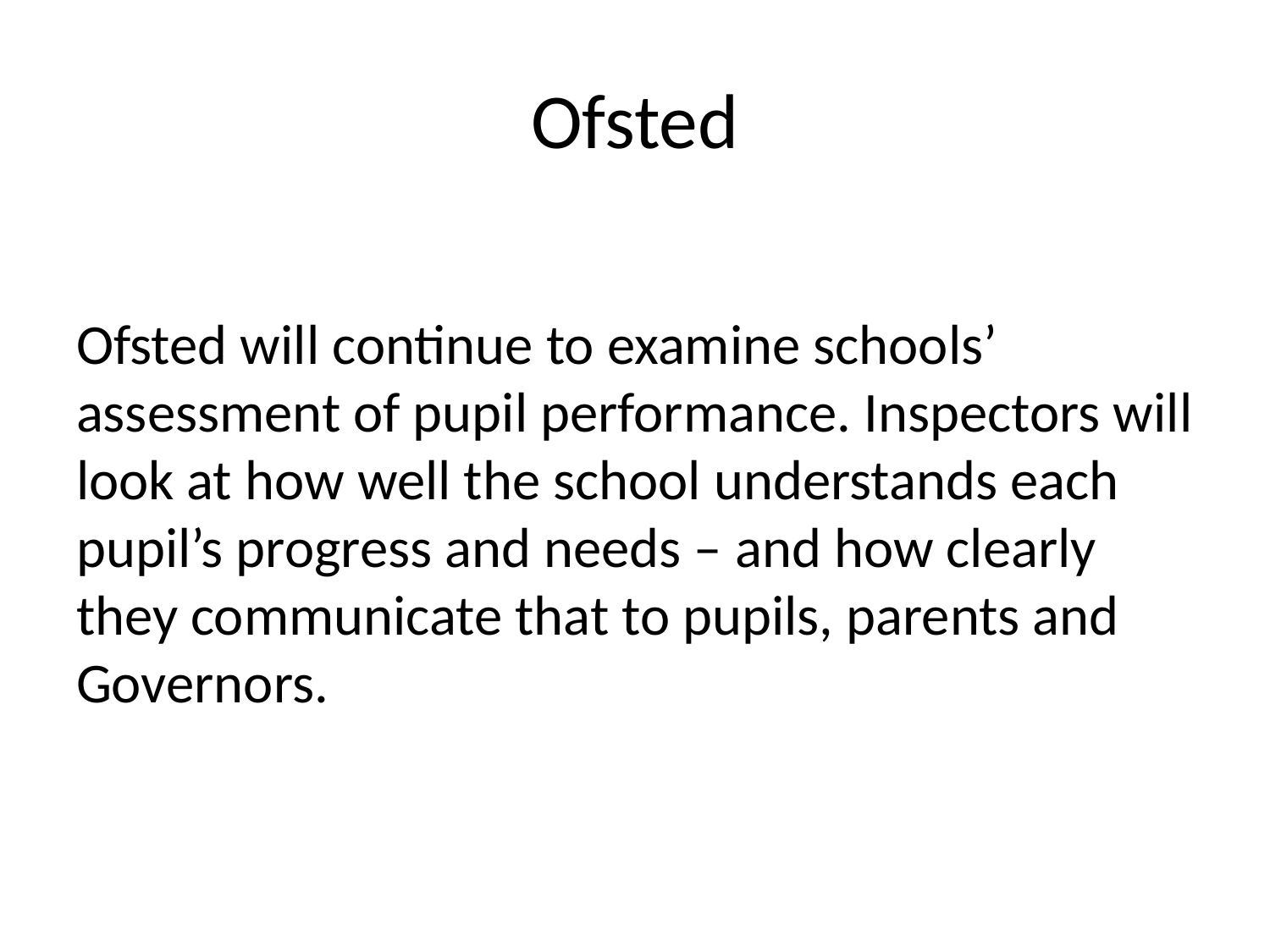

# Ofsted

Ofsted will continue to examine schools’ assessment of pupil performance. Inspectors will look at how well the school understands each pupil’s progress and needs – and how clearly they communicate that to pupils, parents and Governors.